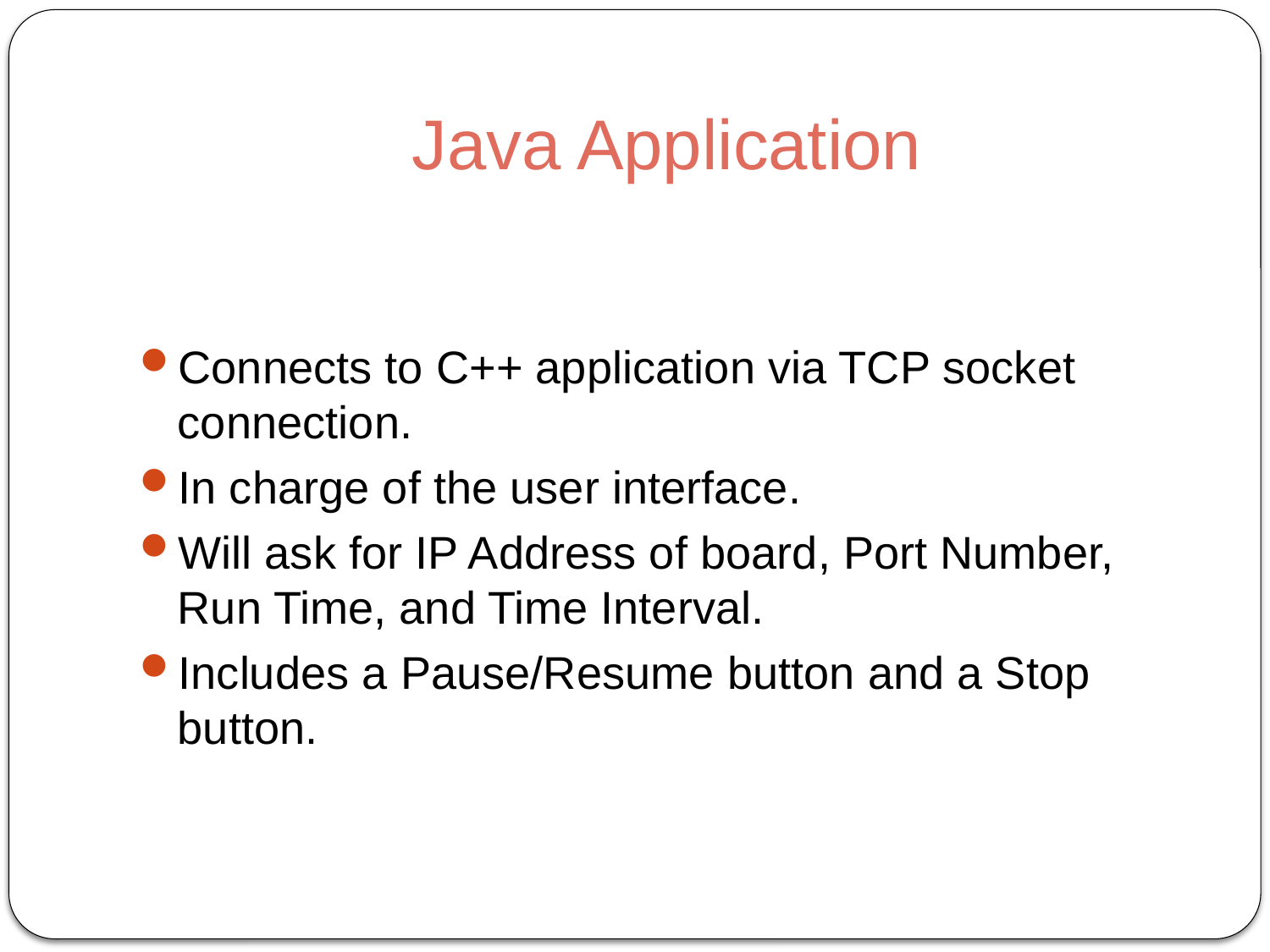

# Java Application

Connects to C++ application via TCP socket connection.
In charge of the user interface.
Will ask for IP Address of board, Port Number, Run Time, and Time Interval.
Includes a Pause/Resume button and a Stop button.